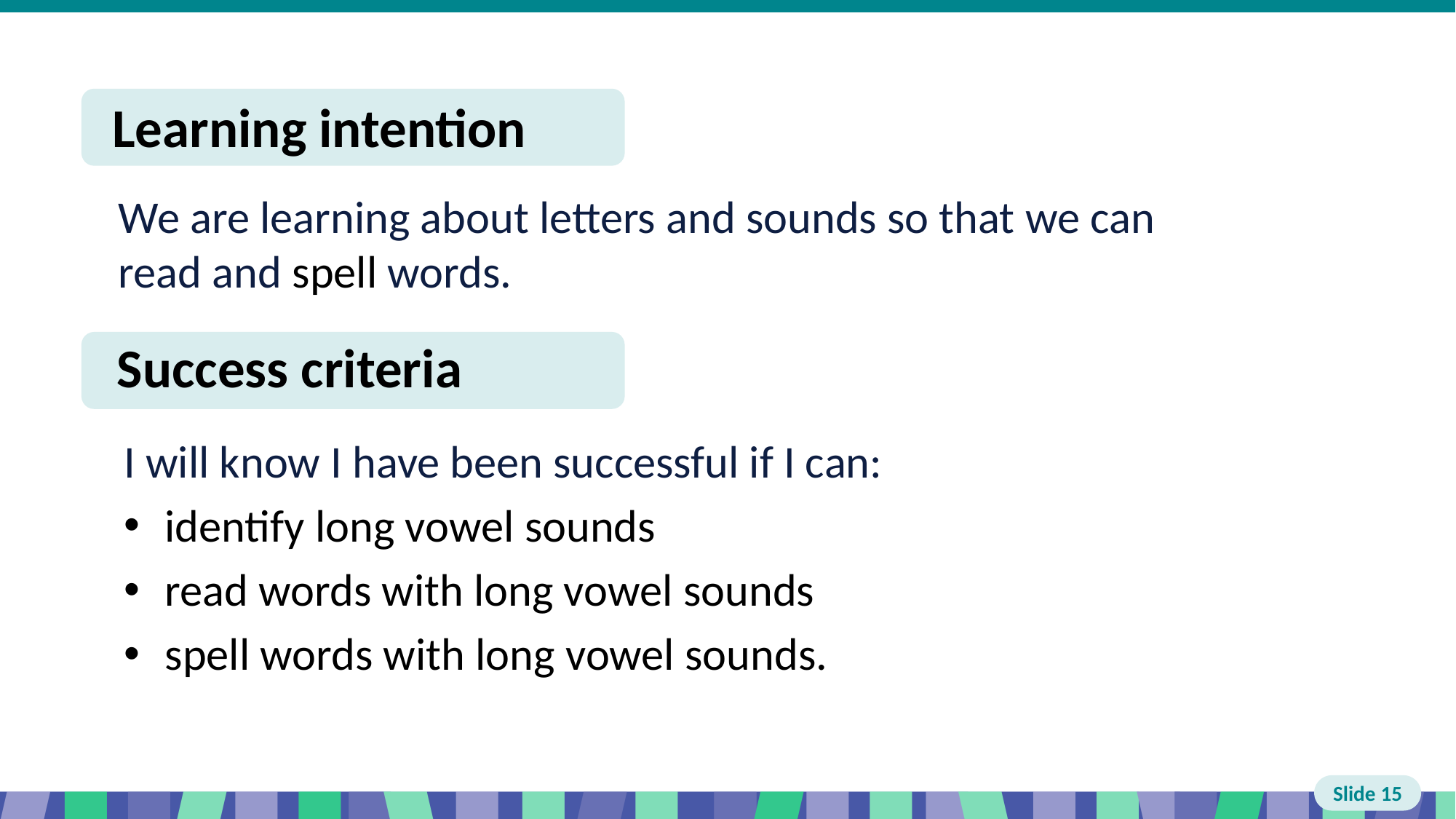

# Slide 15 Learning intention and success criteria
I will know I have been successful if I can:
identify long vowel sounds
read words with long vowel sounds
spell words with long vowel sounds.